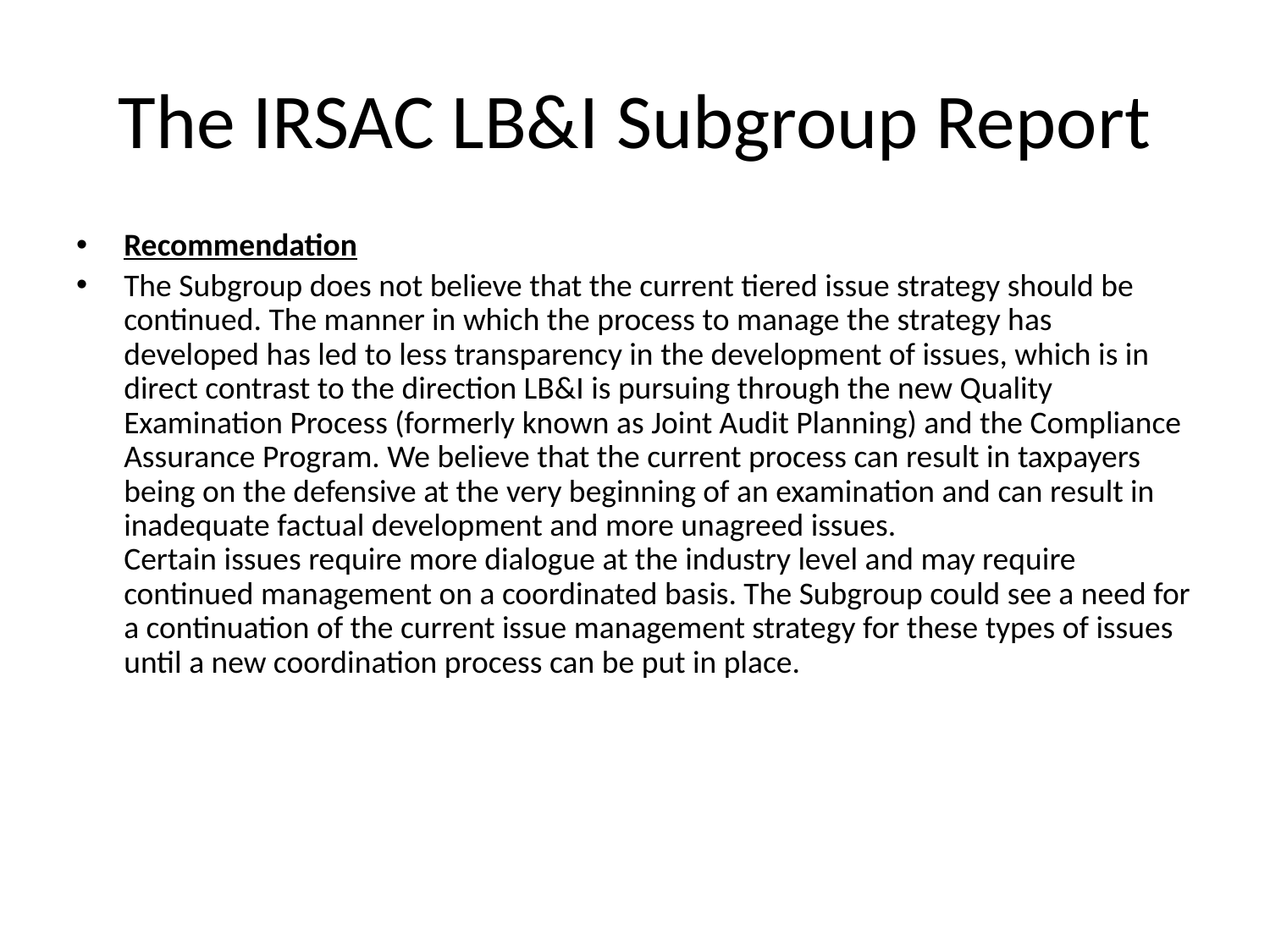

# The IRSAC LB&I Subgroup Report
Recommendation
The Subgroup does not believe that the current tiered issue strategy should be continued. The manner in which the process to manage the strategy has developed has led to less transparency in the development of issues, which is in direct contrast to the direction LB&I is pursuing through the new Quality Examination Process (formerly known as Joint Audit Planning) and the Compliance Assurance Program. We believe that the current process can result in taxpayers being on the defensive at the very beginning of an examination and can result in inadequate factual development and more unagreed issues.
Certain issues require more dialogue at the industry level and may require continued management on a coordinated basis. The Subgroup could see a need for a continuation of the current issue management strategy for these types of issues until a new coordination process can be put in place.